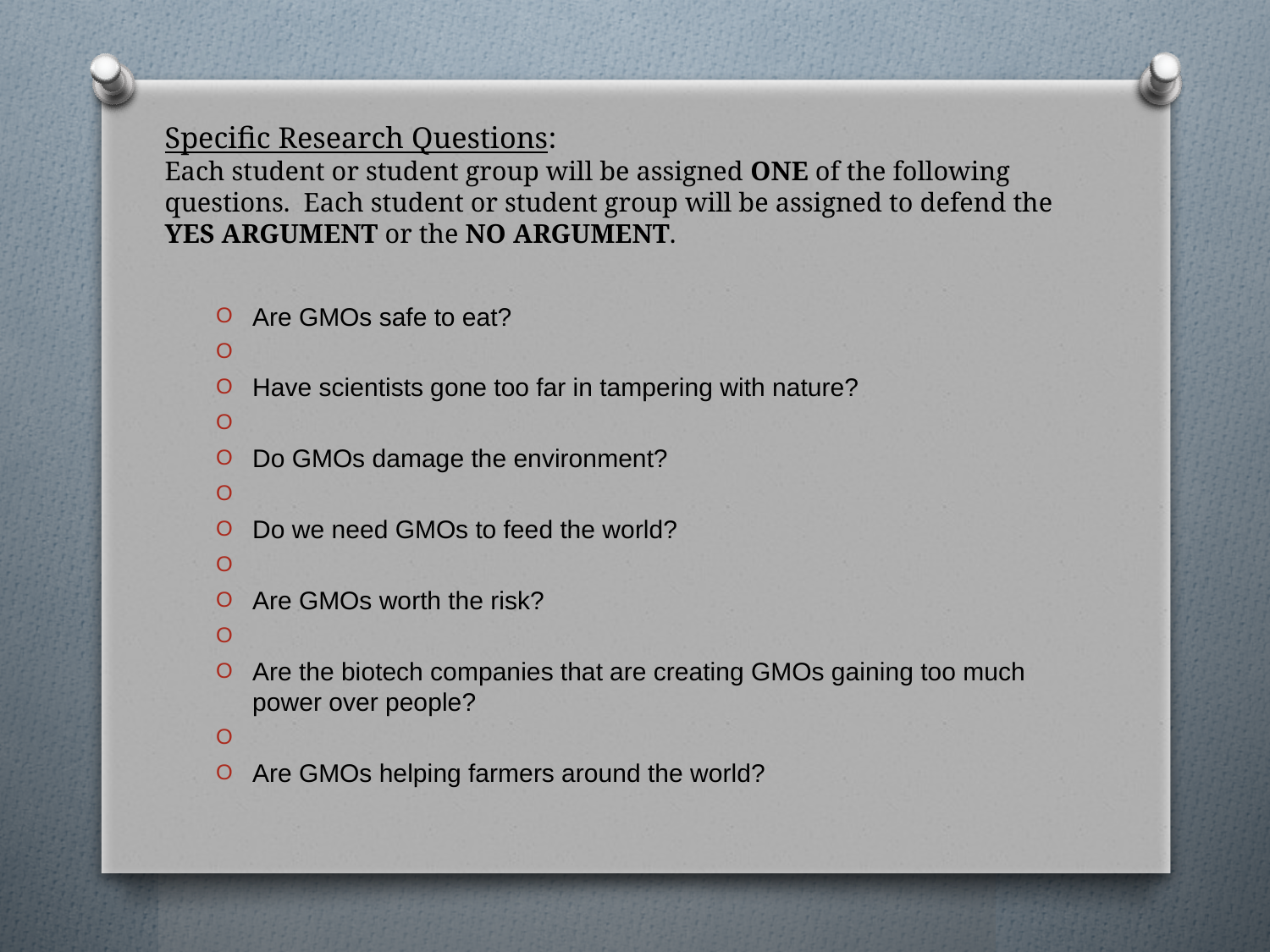

# Specific Research Questions: Each student or student group will be assigned ONE of the following questions.  Each student or student group will be assigned to defend the YES ARGUMENT or the NO ARGUMENT.
Are GMOs safe to eat?

Have scientists gone too far in tampering with nature?

Do GMOs damage the environment?

Do we need GMOs to feed the world?

Are GMOs worth the risk?

Are the biotech companies that are creating GMOs gaining too much power over people?

Are GMOs helping farmers around the world?